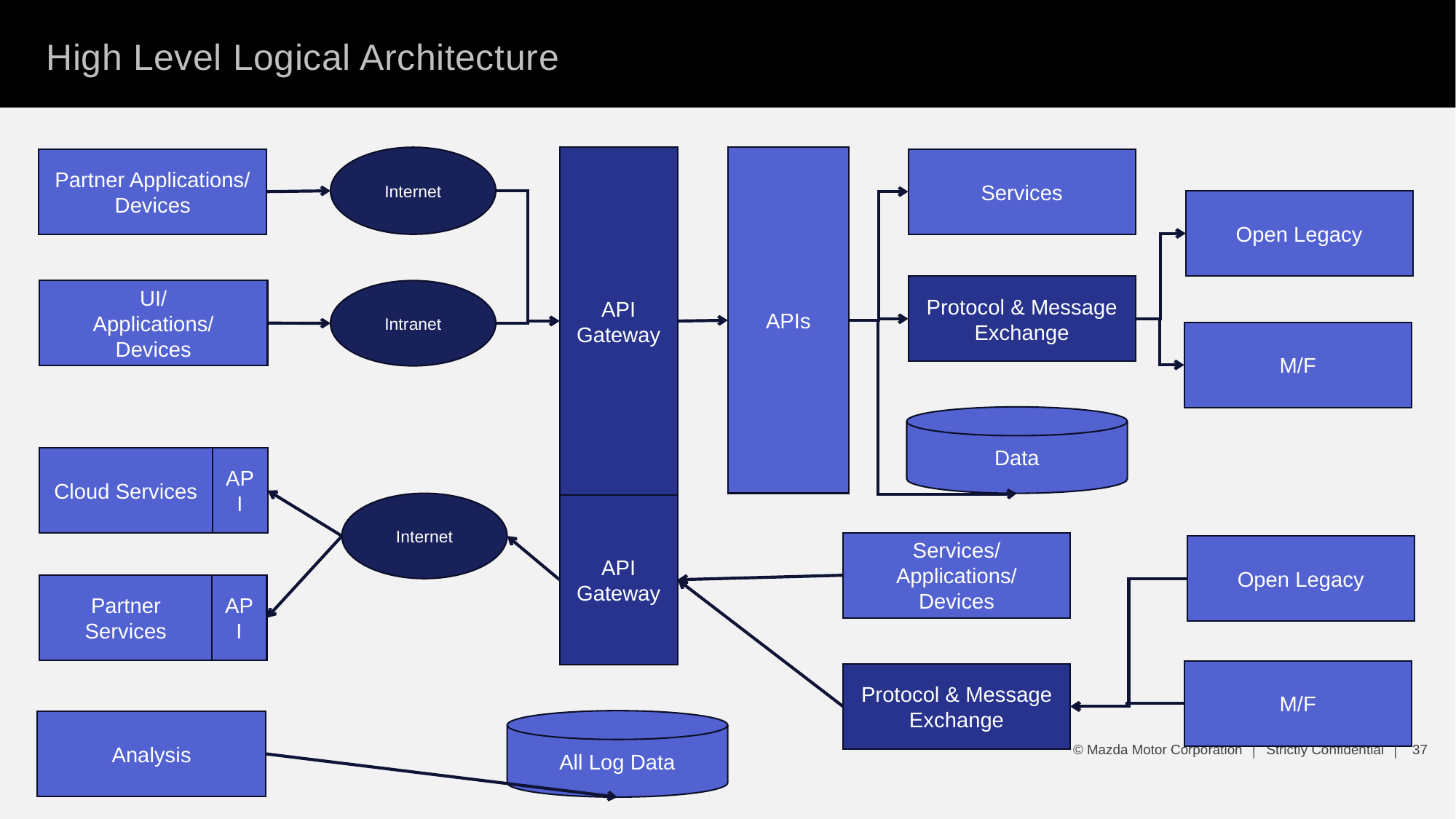

High Level Logical Architecture
APIs
Internet
API Gateway
Services
Partner Applications/
Devices
Open Legacy
Protocol & Message Exchange
UI/
Applications/
Devices
Intranet
M/F
Data
Cloud Services
API
Internet
API Gateway
Services/
Applications/
Devices
Open Legacy
API
Partner Services
M/F
Protocol & Message Exchange
All Log Data
Analysis
 © Mazda Motor Corporation  │  Strictly Confidential  │
37